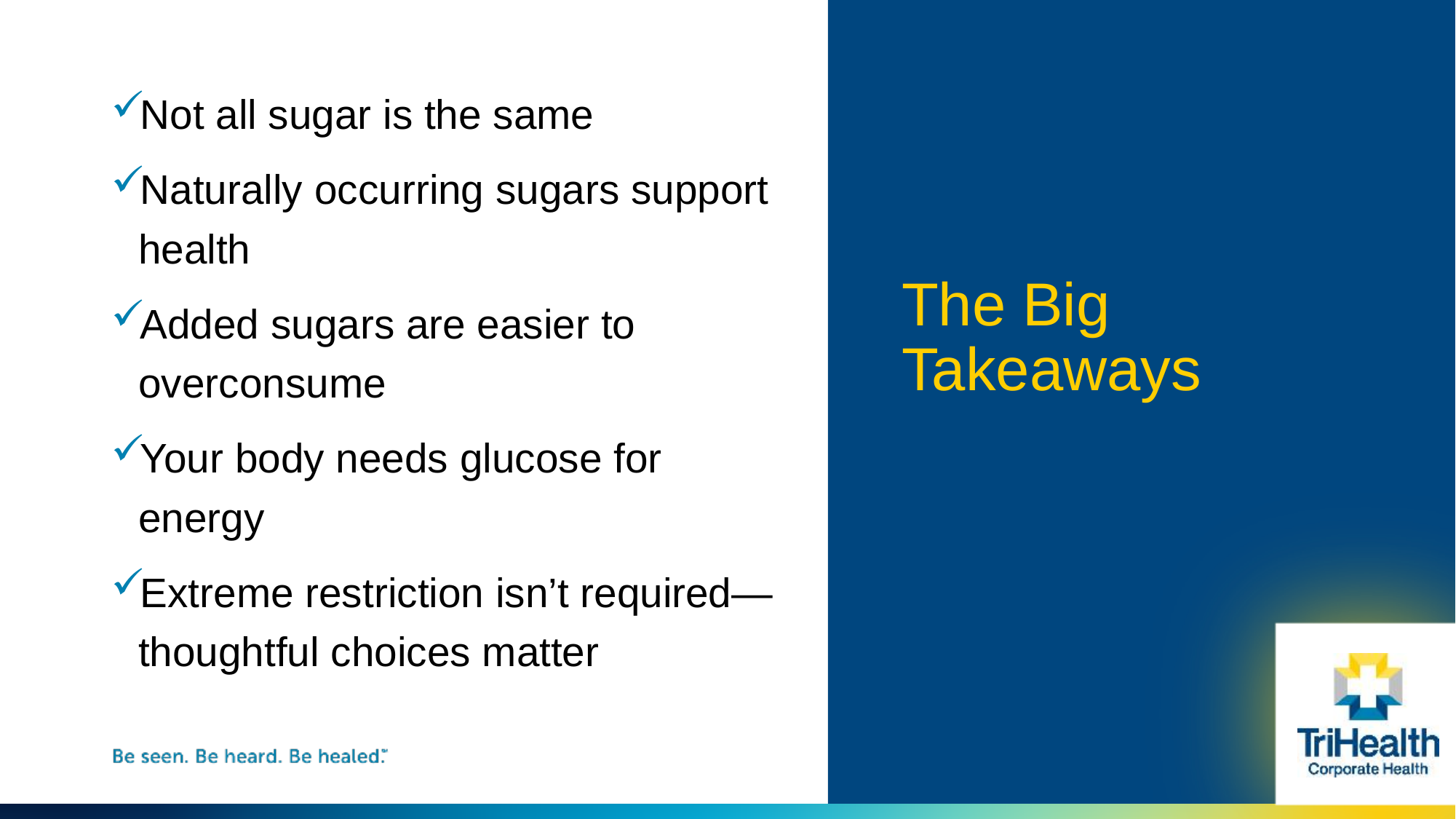

Not all sugar is the same
Naturally occurring sugars support health
Added sugars are easier to overconsume
Your body needs glucose for energy
Extreme restriction isn’t required—thoughtful choices matter
# The Big Takeaways